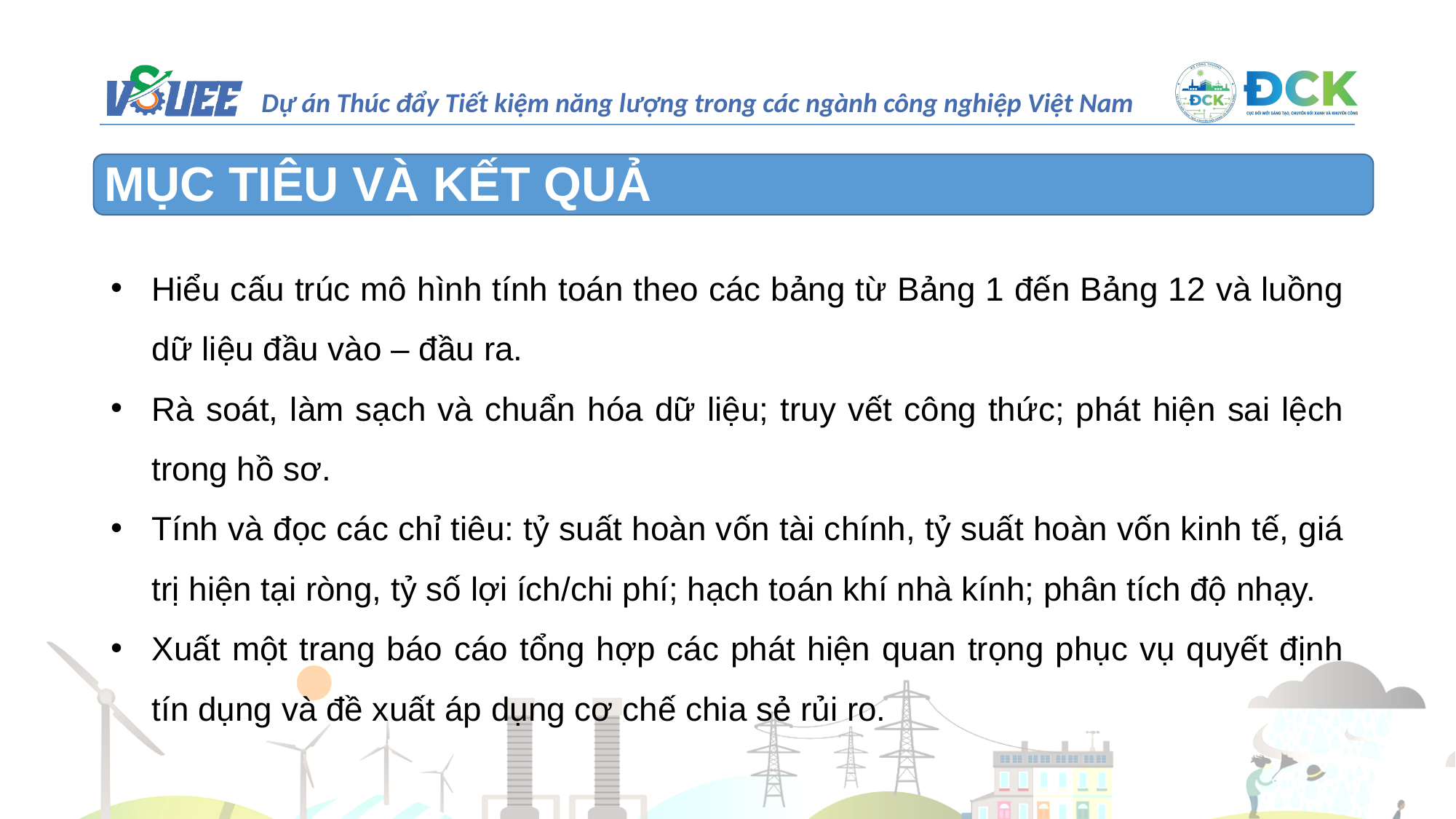

MỤC TIÊU VÀ KẾT QUẢ
Hiểu cấu trúc mô hình tính toán theo các bảng từ Bảng 1 đến Bảng 12 và luồng dữ liệu đầu vào – đầu ra.
Rà soát, làm sạch và chuẩn hóa dữ liệu; truy vết công thức; phát hiện sai lệch trong hồ sơ.
Tính và đọc các chỉ tiêu: tỷ suất hoàn vốn tài chính, tỷ suất hoàn vốn kinh tế, giá trị hiện tại ròng, tỷ số lợi ích/chi phí; hạch toán khí nhà kính; phân tích độ nhạy.
Xuất một trang báo cáo tổng hợp các phát hiện quan trọng phục vụ quyết định tín dụng và đề xuất áp dụng cơ chế chia sẻ rủi ro.